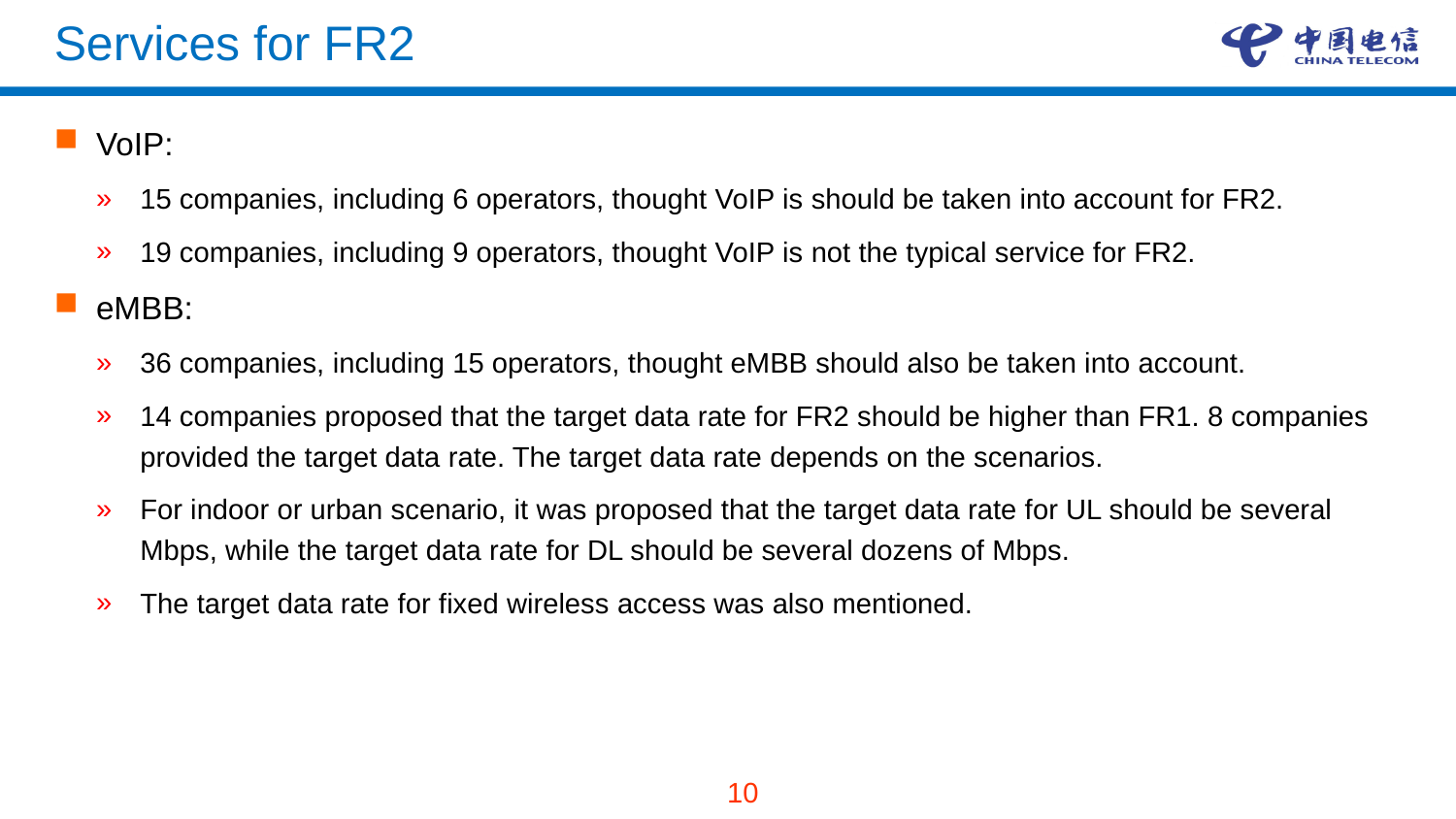

# Services for FR2
VoIP:
15 companies, including 6 operators, thought VoIP is should be taken into account for FR2.
19 companies, including 9 operators, thought VoIP is not the typical service for FR2.
eMBB:
36 companies, including 15 operators, thought eMBB should also be taken into account.
14 companies proposed that the target data rate for FR2 should be higher than FR1. 8 companies provided the target data rate. The target data rate depends on the scenarios.
For indoor or urban scenario, it was proposed that the target data rate for UL should be several Mbps, while the target data rate for DL should be several dozens of Mbps.
The target data rate for fixed wireless access was also mentioned.

10